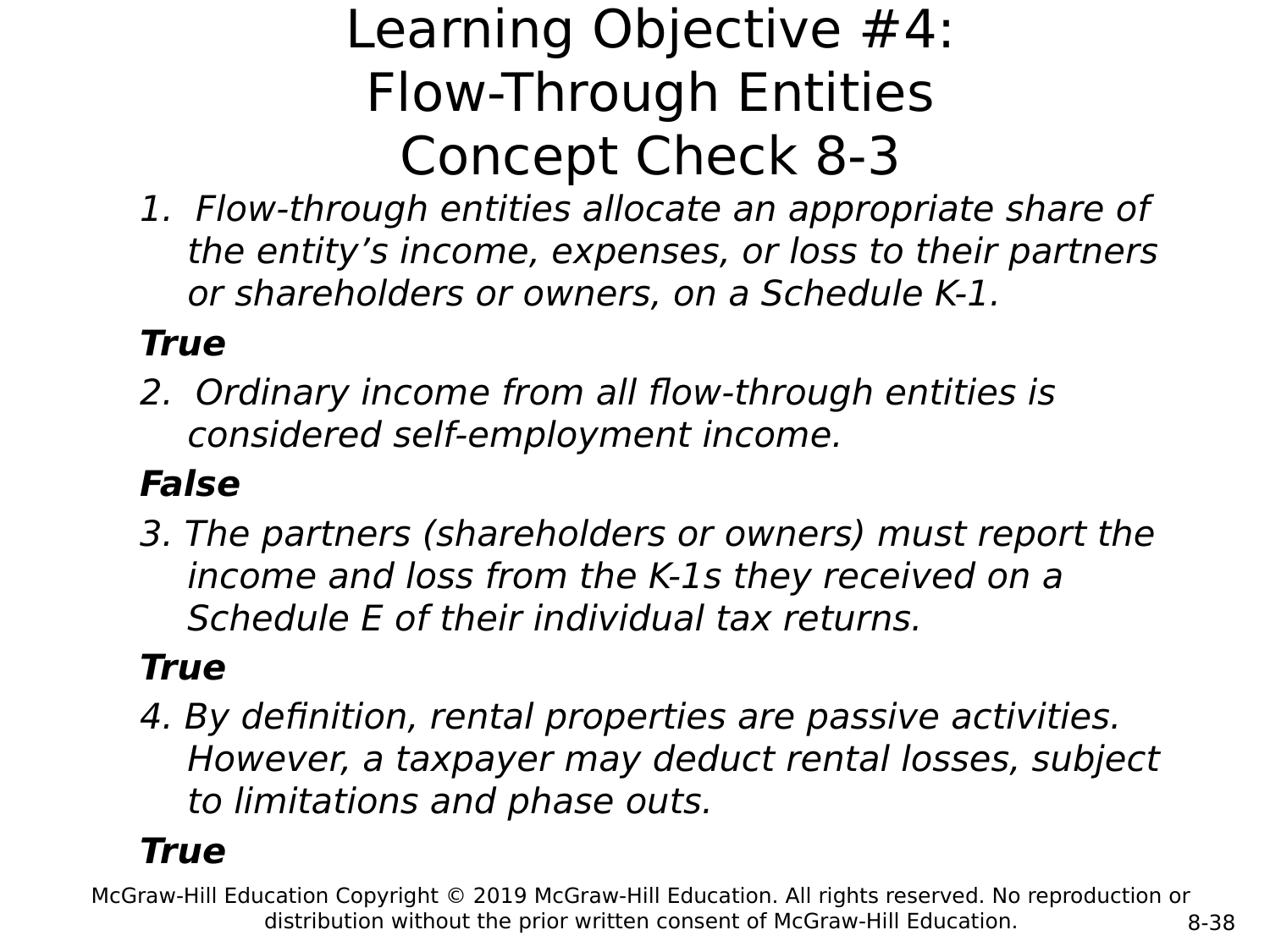

# Learning Objective #4: Flow-Through Entities Concept Check 8-3
1.  Flow-through entities allocate an appropriate share of the entity’s income, expenses, or loss to their partners or shareholders or owners, on a Schedule K-1.
True
2.  Ordinary income from all flow-through entities is considered self-employment income.
False
3. The partners (shareholders or owners) must report the income and loss from the K-1s they received on a Schedule E of their individual tax returns.
True
4. By definition, rental properties are passive activities.  However, a taxpayer may deduct rental losses, subject to limitations and phase outs.
True

McGraw-Hill Education Copyright © 2019 McGraw-Hill Education. All rights reserved. No reproduction or distribution without the prior written consent of McGraw-Hill Education.
8-38